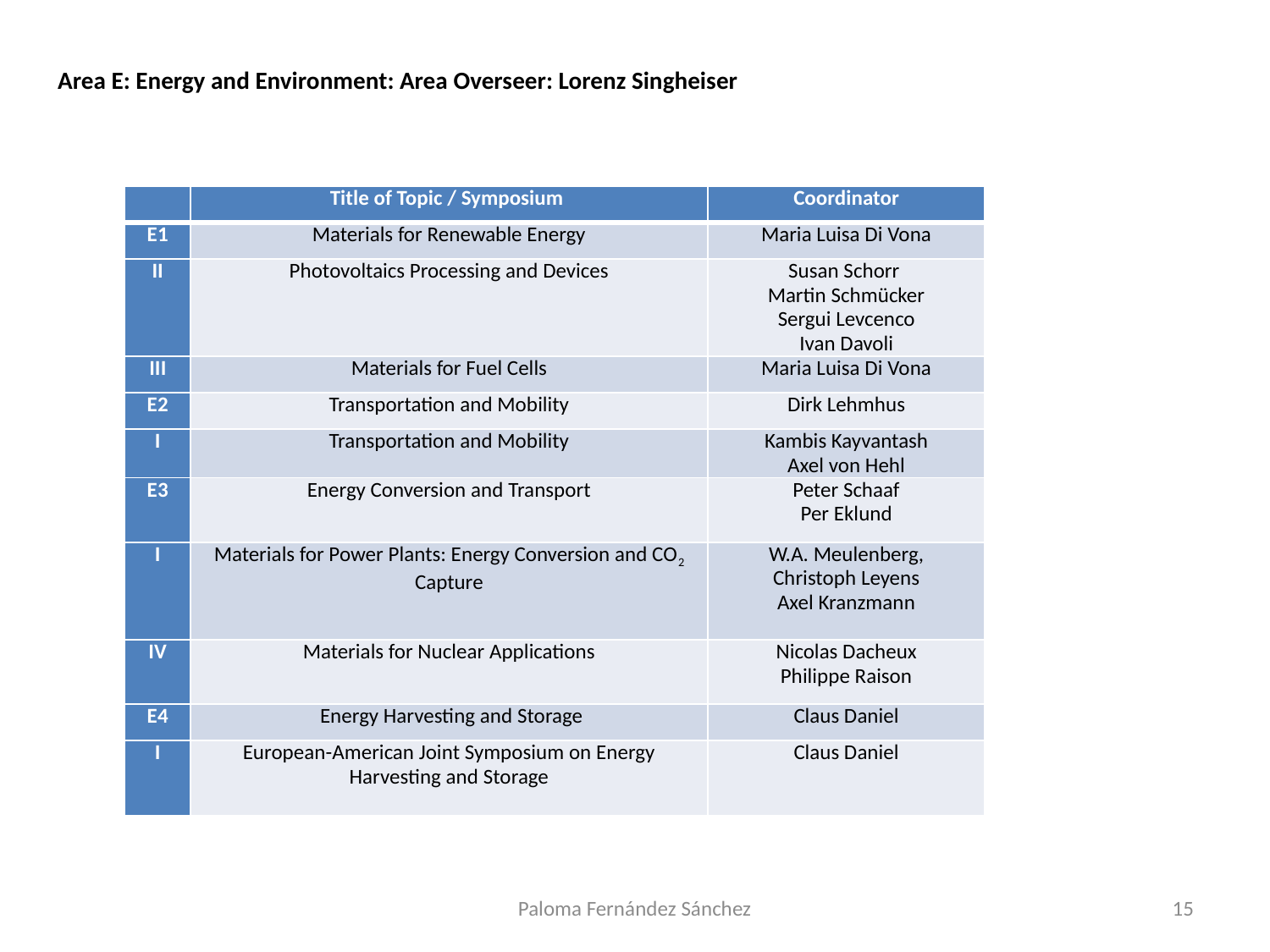

Area E: Energy and Environment: Area Overseer: Lorenz Singheiser
|  | Title of Topic / Symposium | Coordinator |
| --- | --- | --- |
| E1 | Materials for Renewable Energy | Maria Luisa Di Vona |
| II | Photovoltaics Processing and Devices | Susan Schorr Martin Schmücker Sergui Levcenco Ivan Davoli |
| III | Materials for Fuel Cells | Maria Luisa Di Vona |
| E2 | Transportation and Mobility | Dirk Lehmhus |
| I | Transportation and Mobility | Kambis Kayvantash Axel von Hehl |
| E3 | Energy Conversion and Transport | Peter Schaaf Per Eklund |
| I | Materials for Power Plants: Energy Conversion and CO2 Capture | W.A. Meulenberg, Christoph Leyens Axel Kranzmann |
| IV | Materials for Nuclear Applications | Nicolas Dacheux Philippe Raison |
| E4 | Energy Harvesting and Storage | Claus Daniel |
| I | European-American Joint Symposium on Energy Harvesting and Storage | Claus Daniel |
Paloma Fernández Sánchez
15